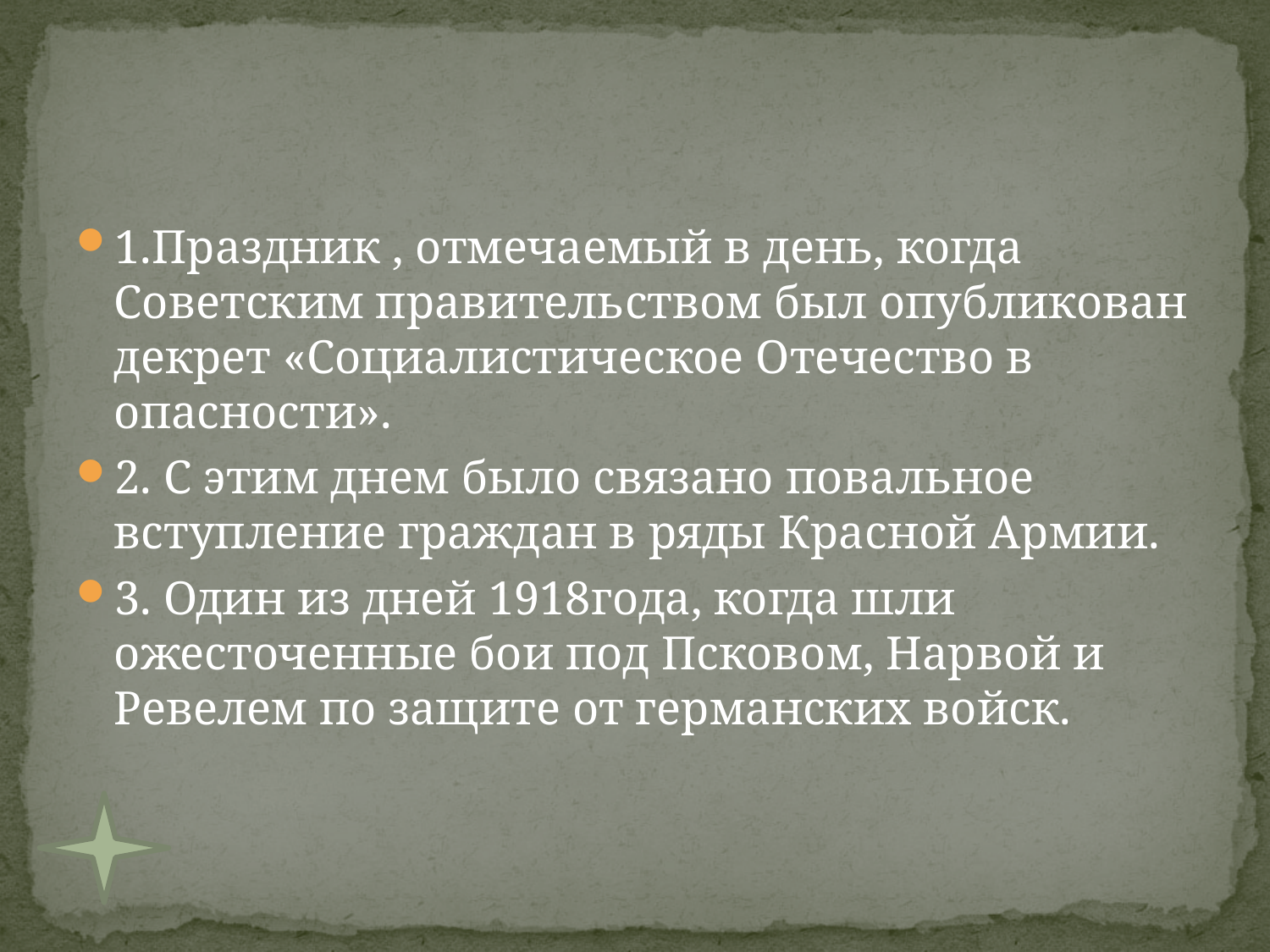

#
1.Праздник , отмечаемый в день, когда Советским правительством был опубликован декрет «Социалистическое Отечество в опасности».
2. С этим днем было связано повальное вступление граждан в ряды Красной Армии.
3. Один из дней 1918года, когда шли ожесточенные бои под Псковом, Нарвой и Ревелем по защите от германских войск.